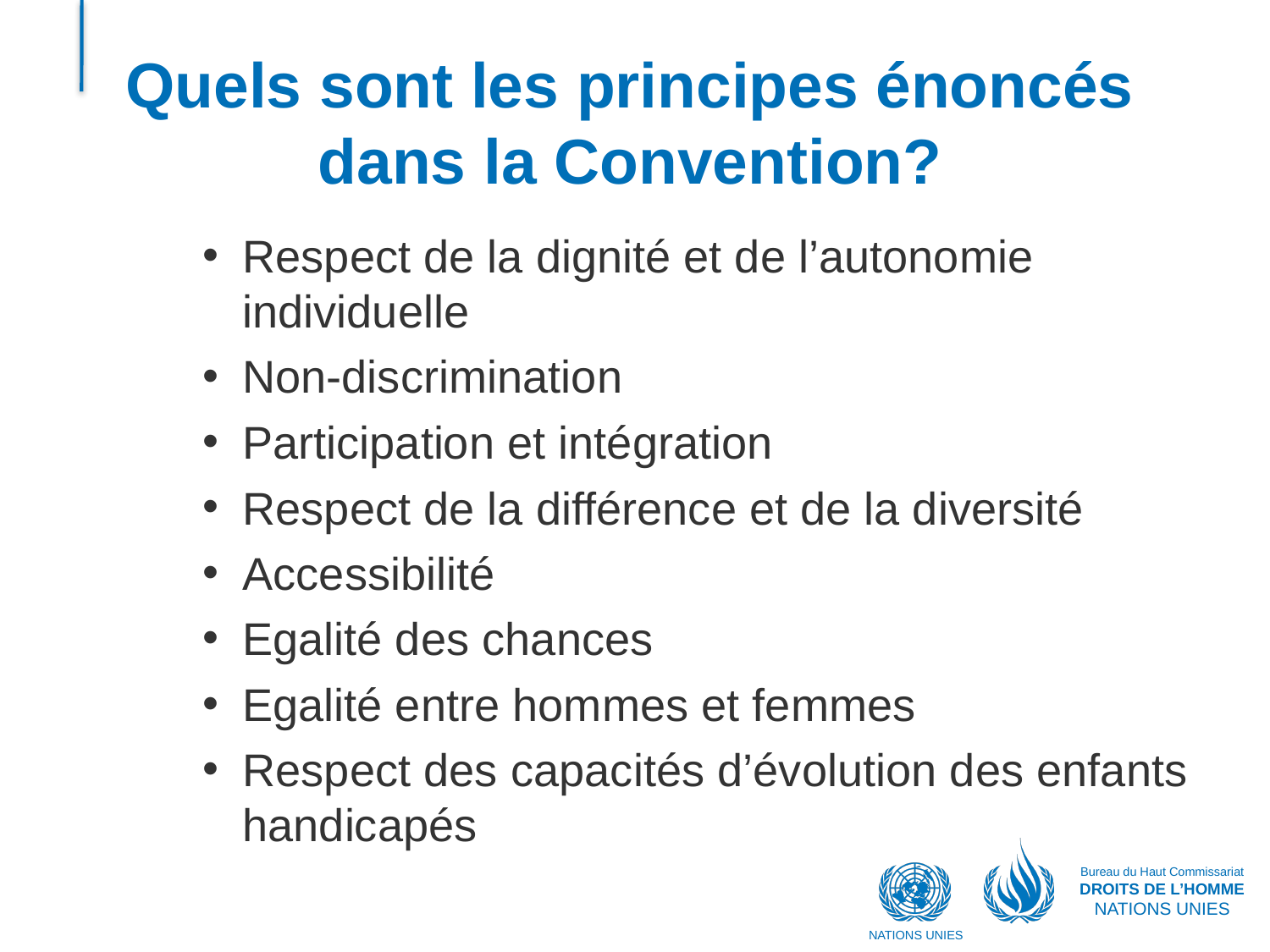

# Quels sont les principes énoncés dans la Convention?
Respect de la dignité et de l’autonomie individuelle
Non-discrimination
Participation et intégration
Respect de la différence et de la diversité
Accessibilité
Egalité des chances
Egalité entre hommes et femmes
Respect des capacités d’évolution des enfants handicapés
Bureau du Haut Commissariat
DROITS DE L’HOMME
NATIONS UNIES
NATIONS UNIES